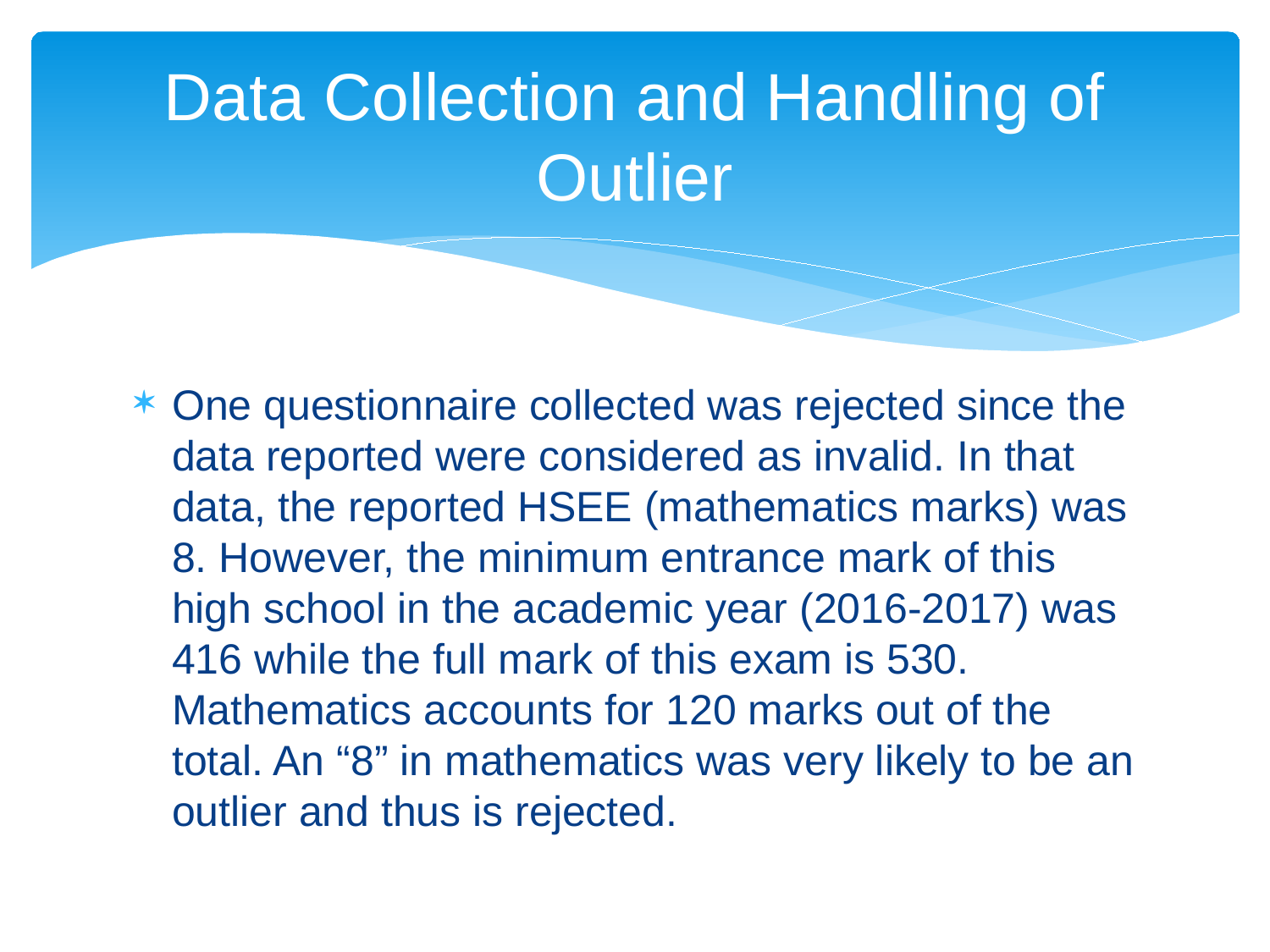

# Data Collection and Handling of Outlier
One questionnaire collected was rejected since the data reported were considered as invalid. In that data, the reported HSEE (mathematics marks) was 8. However, the minimum entrance mark of this high school in the academic year (2016-2017) was 416 while the full mark of this exam is 530. Mathematics accounts for 120 marks out of the total. An “8” in mathematics was very likely to be an outlier and thus is rejected.